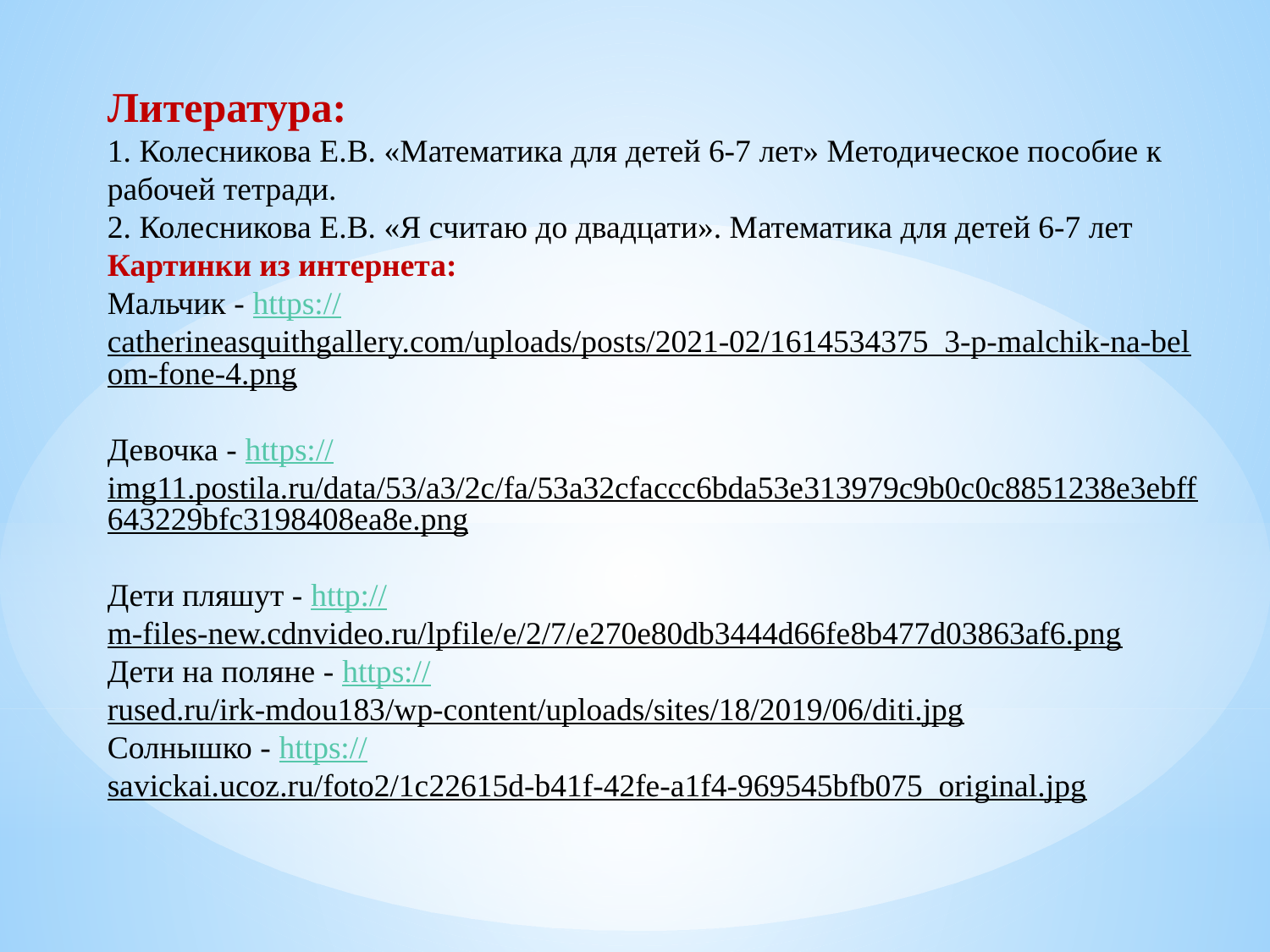

Литература:
1. Колесникова Е.В. «Математика для детей 6-7 лет» Методическое пособие к рабочей тетради.
2. Колесникова Е.В. «Я считаю до двадцати». Математика для детей 6-7 лет
Картинки из интернета:
Мальчик - https://catherineasquithgallery.com/uploads/posts/2021-02/1614534375_3-p-malchik-na-belom-fone-4.png
Девочка - https://img11.postila.ru/data/53/a3/2c/fa/53a32cfaccc6bda53e313979c9b0c0c8851238e3ebff643229bfc3198408ea8e.png
Дети пляшут - http://m-files-new.cdnvideo.ru/lpfile/e/2/7/e270e80db3444d66fe8b477d03863af6.png
Дети на поляне - https://rused.ru/irk-mdou183/wp-content/uploads/sites/18/2019/06/diti.jpg
Солнышко - https://savickai.ucoz.ru/foto2/1c22615d-b41f-42fe-a1f4-969545bfb075_original.jpg